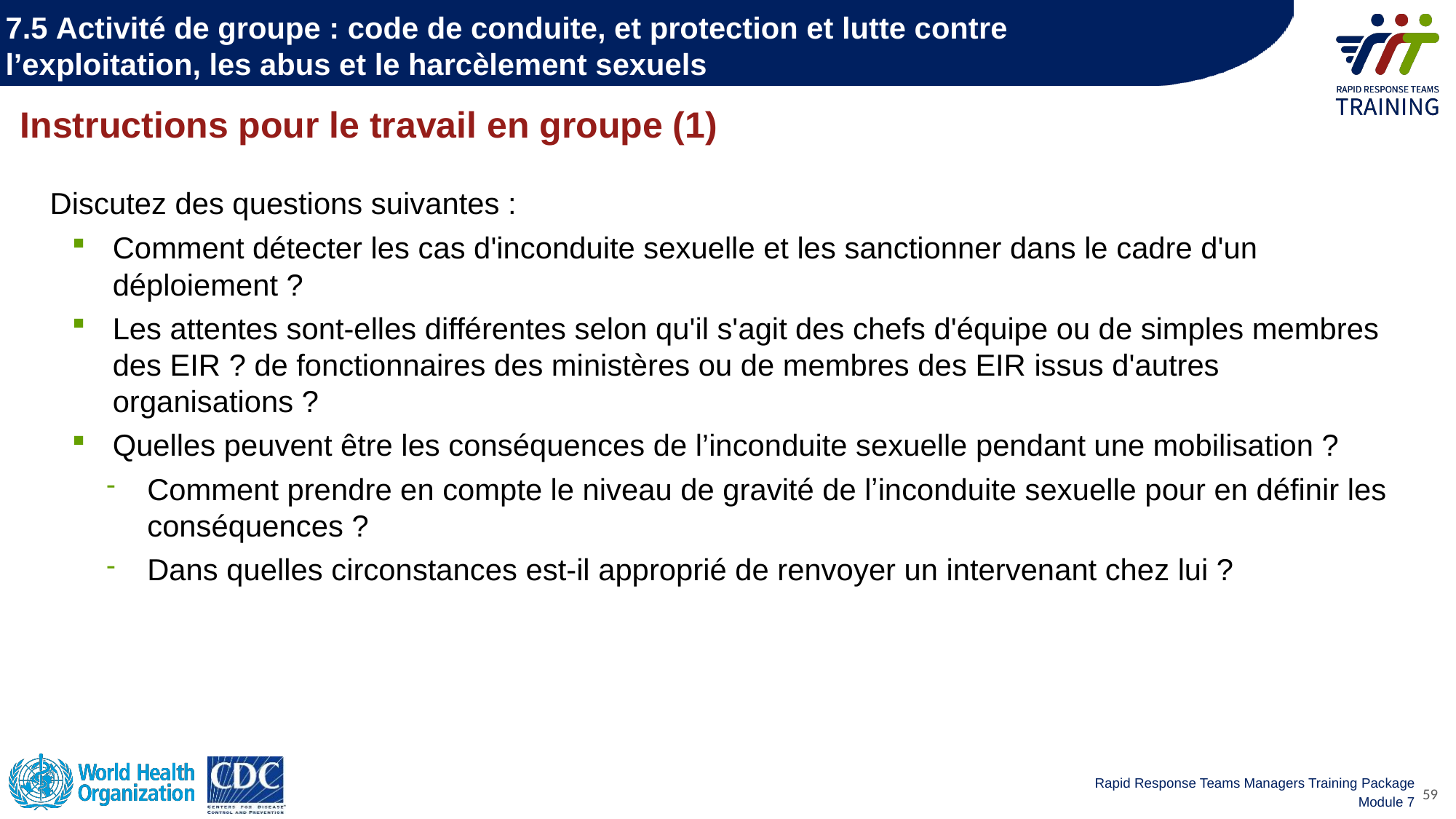

7.5 Activité de groupe : code de conduite, et protection et lutte contre l’exploitation, les abus et le harcèlement sexuels
# Instructions pour le travail en groupe (1)
Discutez des questions suivantes :
Comment détecter les cas d'inconduite sexuelle et les sanctionner dans le cadre d'un déploiement ?
Les attentes sont-elles différentes selon qu'il s'agit des chefs d'équipe ou de simples membres des EIR ? de fonctionnaires des ministères ou de membres des EIR issus d'autres organisations ?
Quelles peuvent être les conséquences de l’inconduite sexuelle pendant une mobilisation ?
Comment prendre en compte le niveau de gravité de lʼinconduite sexuelle pour en définir les conséquences ?
Dans quelles circonstances est-il approprié de renvoyer un intervenant chez lui ?

59